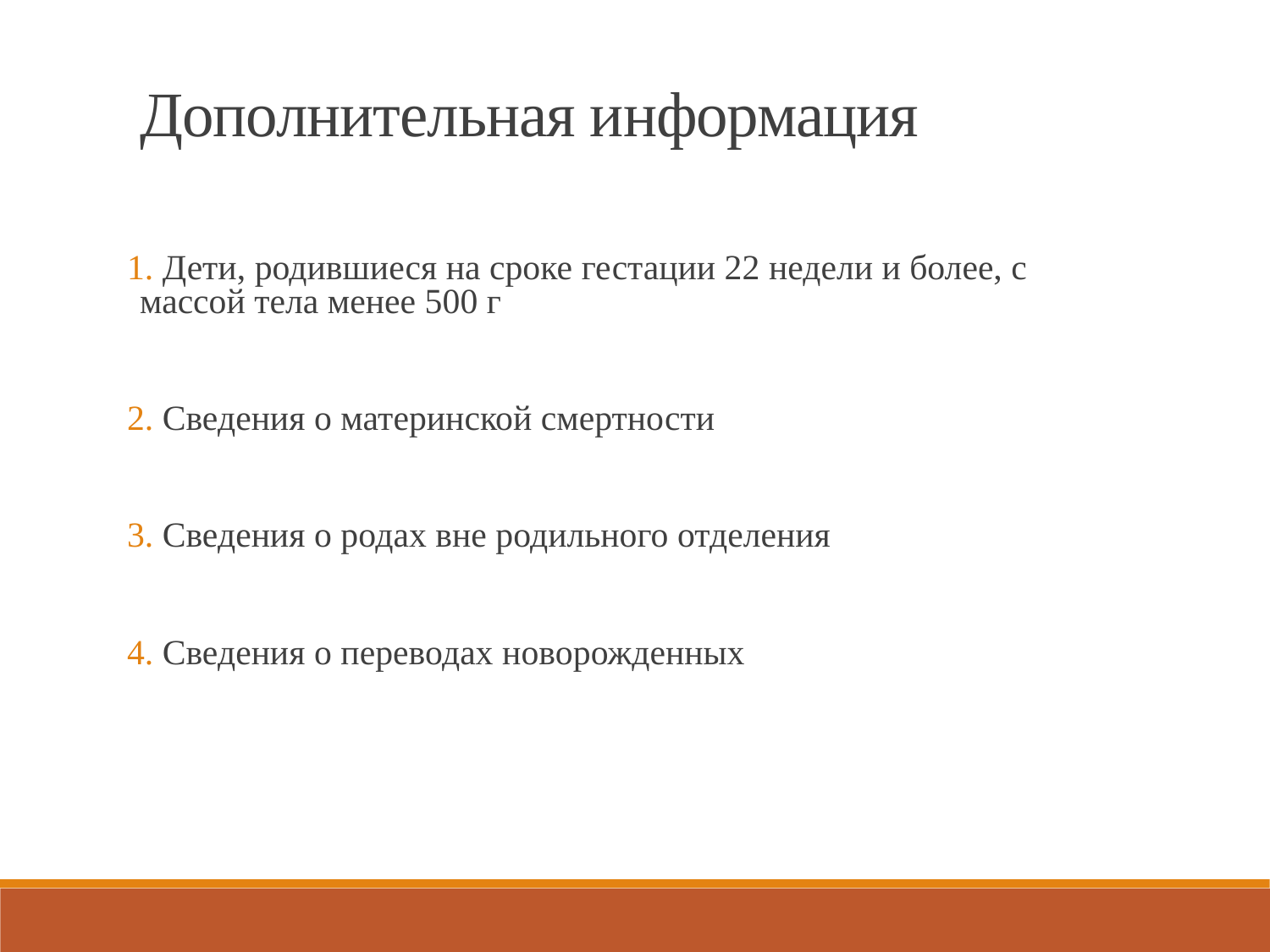

Дополнительная информация
 Дети, родившиеся на сроке гестации 22 недели и более, с массой тела менее 500 г

 Сведения о материнской смертности

 Сведения о родах вне родильного отделения

 Сведения о переводах новорожденных